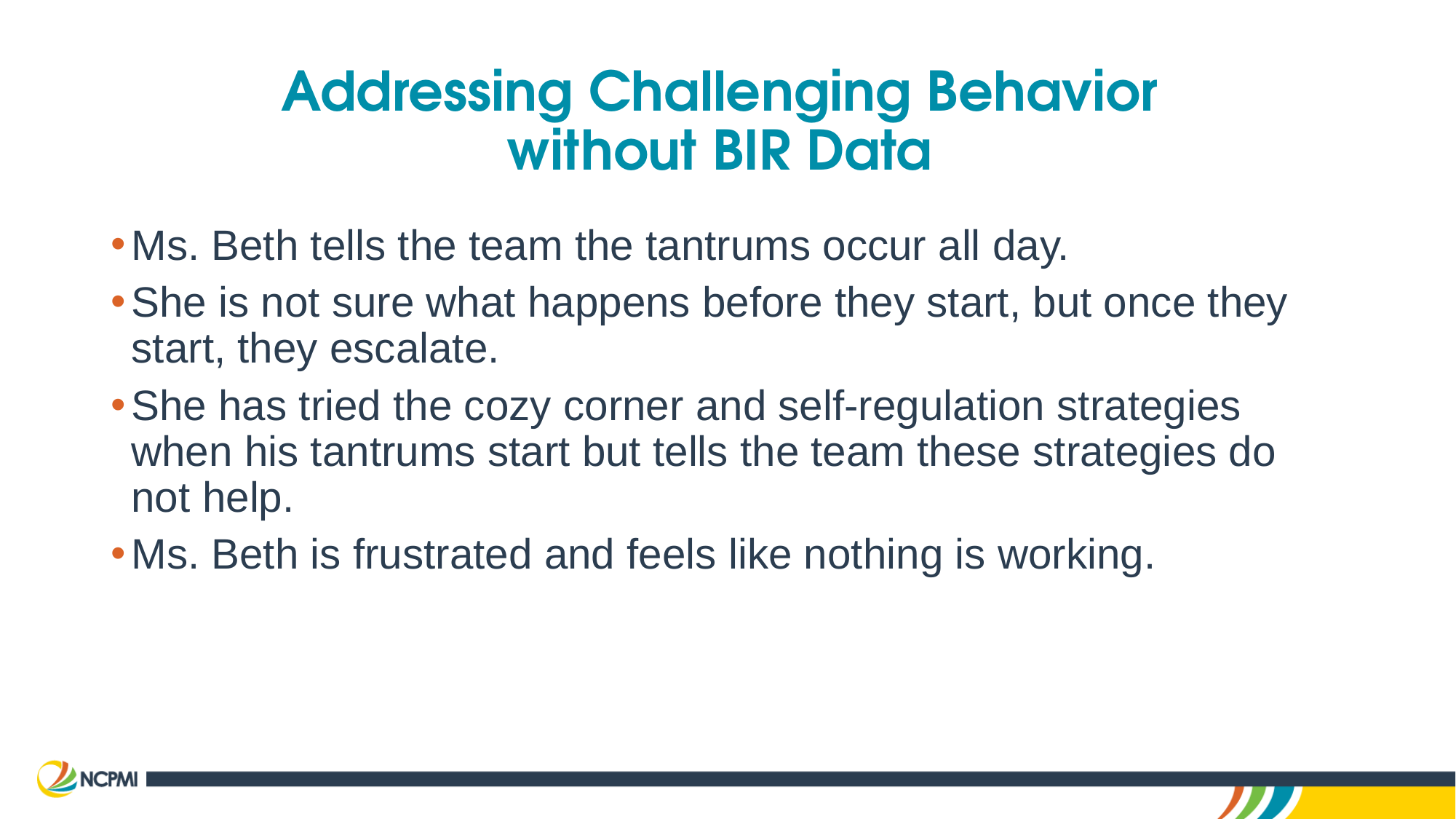

# Addressing Challenging Behavior without BIR Data
Ms. Beth tells the team the tantrums occur all day.
She is not sure what happens before they start, but once they start, they escalate.
She has tried the cozy corner and self-regulation strategies when his tantrums start but tells the team these strategies do not help.
Ms. Beth is frustrated and feels like nothing is working.